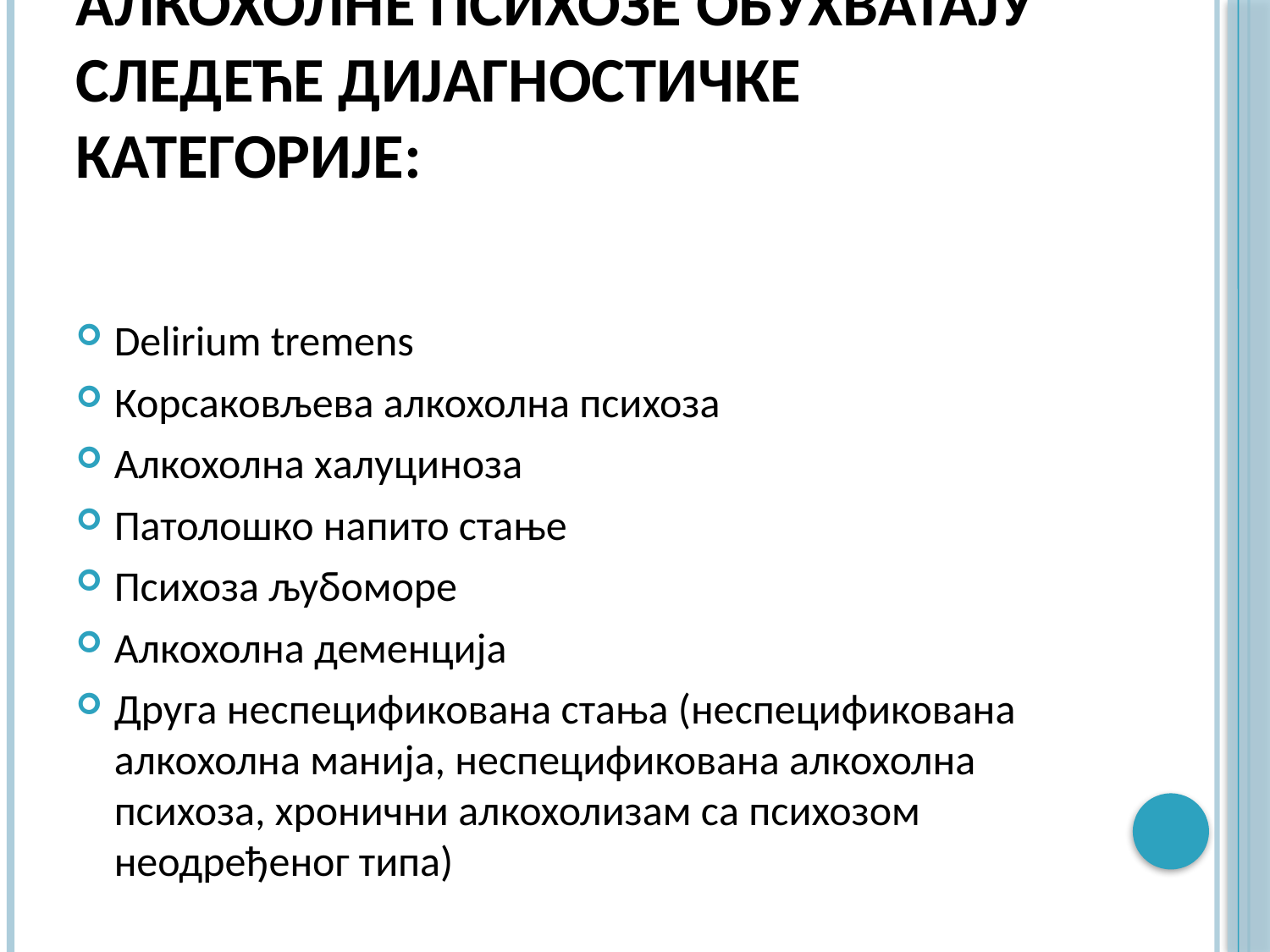

# Алкохолне психозе обухватају следеће дијагностичке категорије:
Delirium tremens
Корсаковљева алкохолна психоза
Алкохолна халуциноза
Патолошко напито стање
Психоза љубоморе
Алкохолна деменција
Друга неспецификована стања (неспецификована алкохолна манија, неспецификована алкохолна психоза, хронични алкохолизам са психозом неодређеног типа)